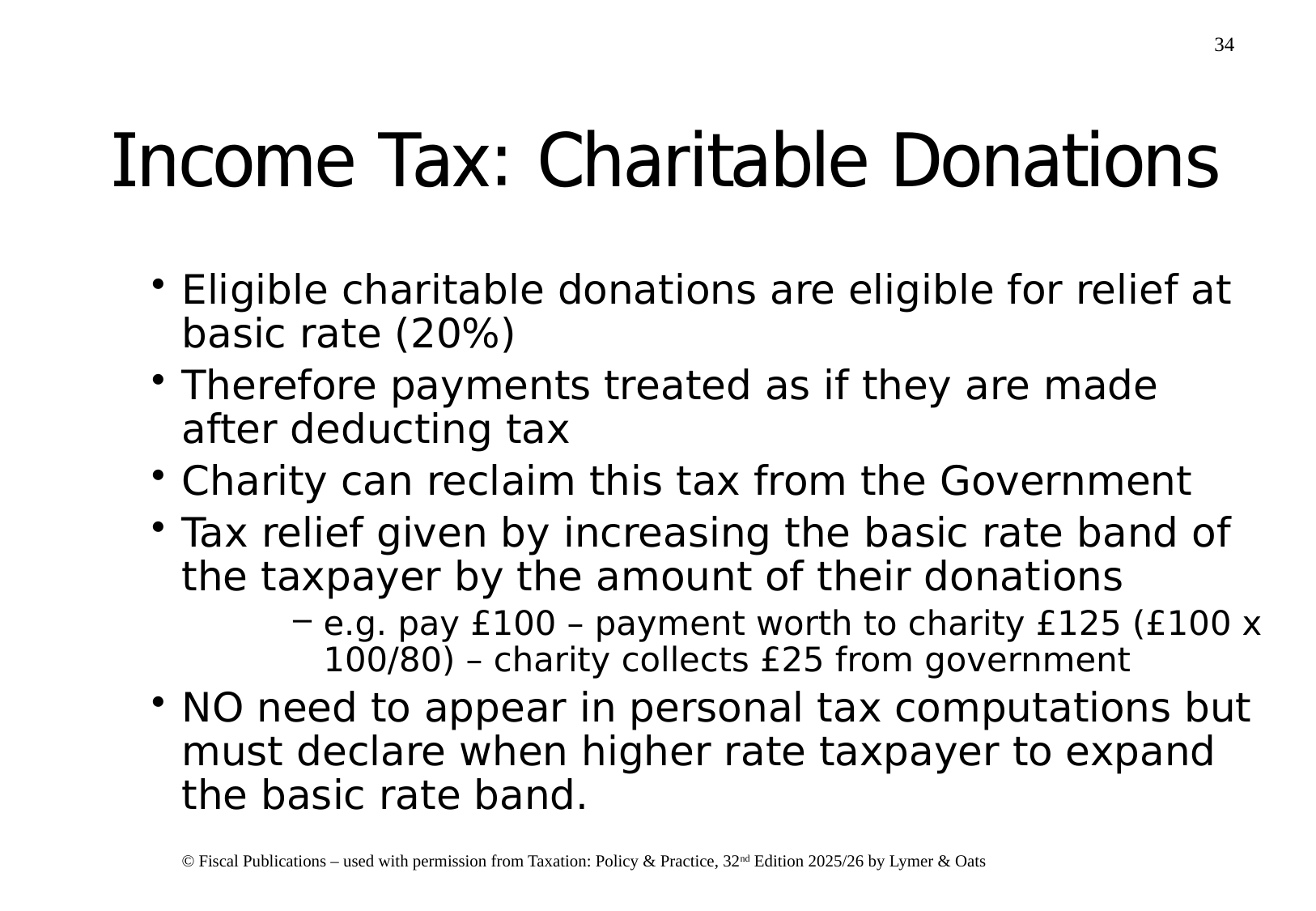

# Income Tax: Charitable Donations
Eligible charitable donations are eligible for relief at basic rate (20%)
Therefore payments treated as if they are made after deducting tax
Charity can reclaim this tax from the Government
Tax relief given by increasing the basic rate band of the taxpayer by the amount of their donations
e.g. pay £100 – payment worth to charity £125 (£100 x 100/80) – charity collects £25 from government
NO need to appear in personal tax computations but must declare when higher rate taxpayer to expand the basic rate band.